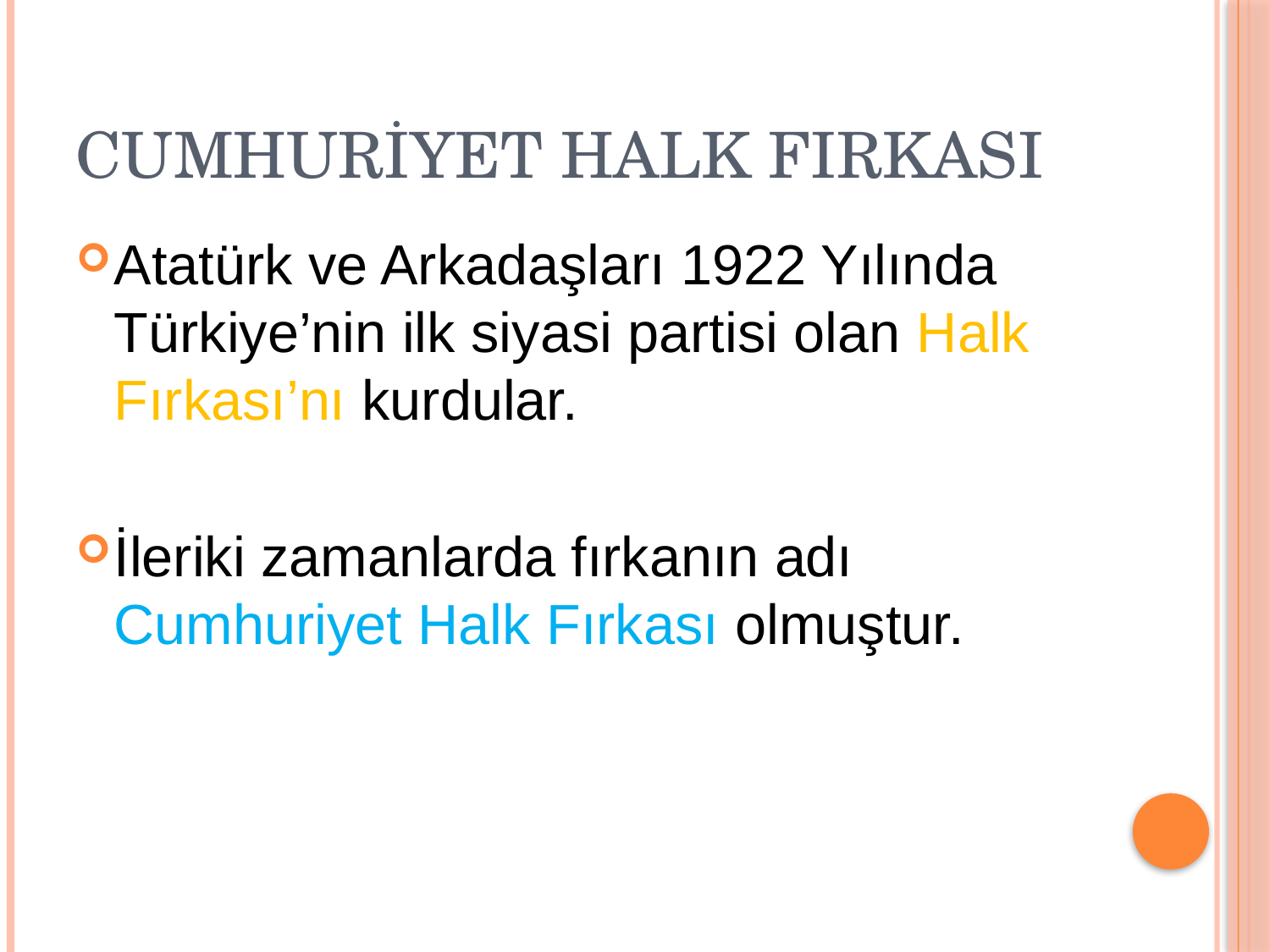

# Cumhuriyet Halk Fırkası
Atatürk ve Arkadaşları 1922 Yılında Türkiye’nin ilk siyasi partisi olan Halk Fırkası’nı kurdular.

İleriki zamanlarda fırkanın adı Cumhuriyet Halk Fırkası olmuştur.